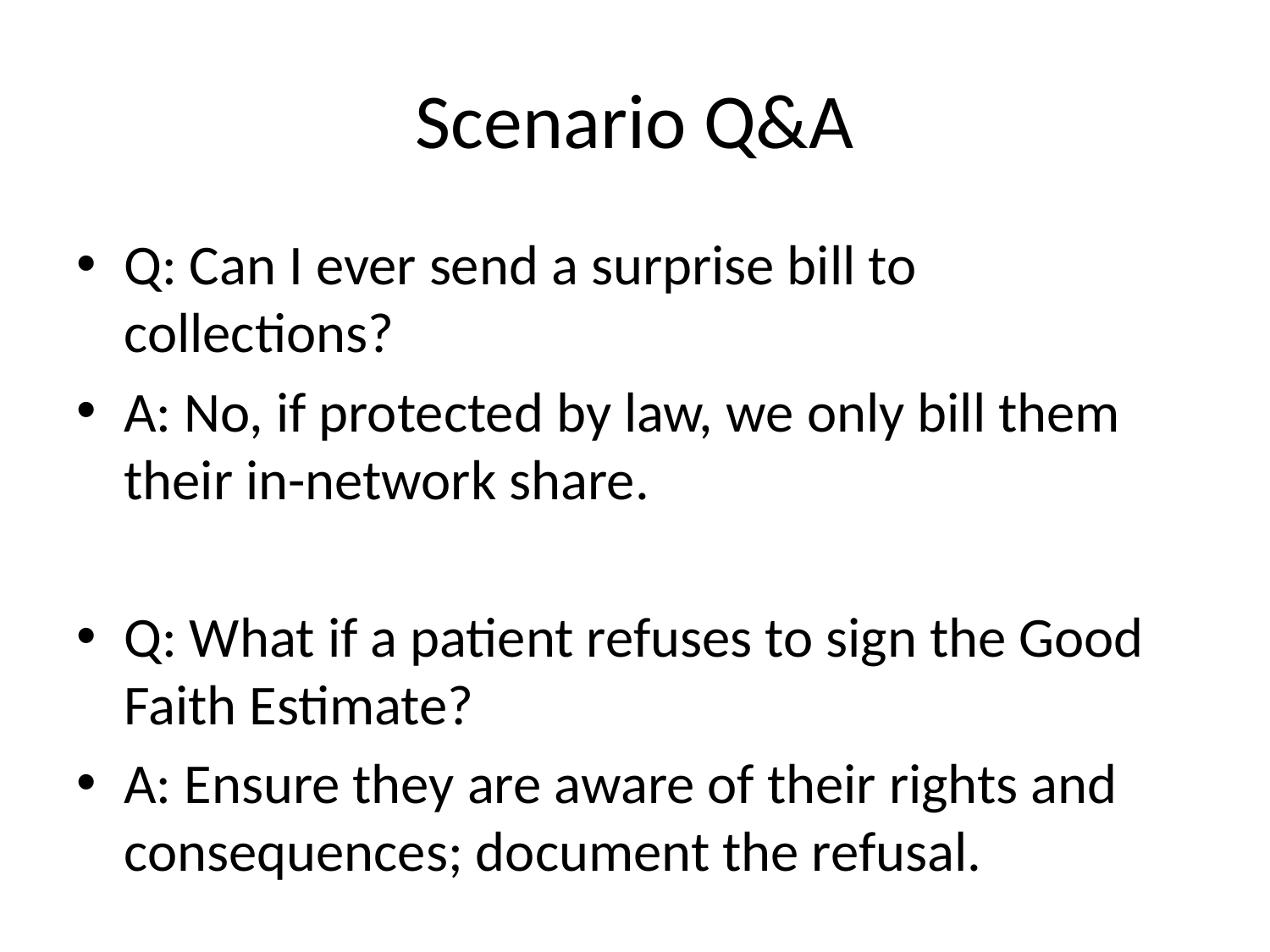

# Scenario Q&A
Q: Can I ever send a surprise bill to collections?
A: No, if protected by law, we only bill them their in-network share.

Q: What if a patient refuses to sign the Good Faith Estimate?
A: Ensure they are aware of their rights and consequences; document the refusal.